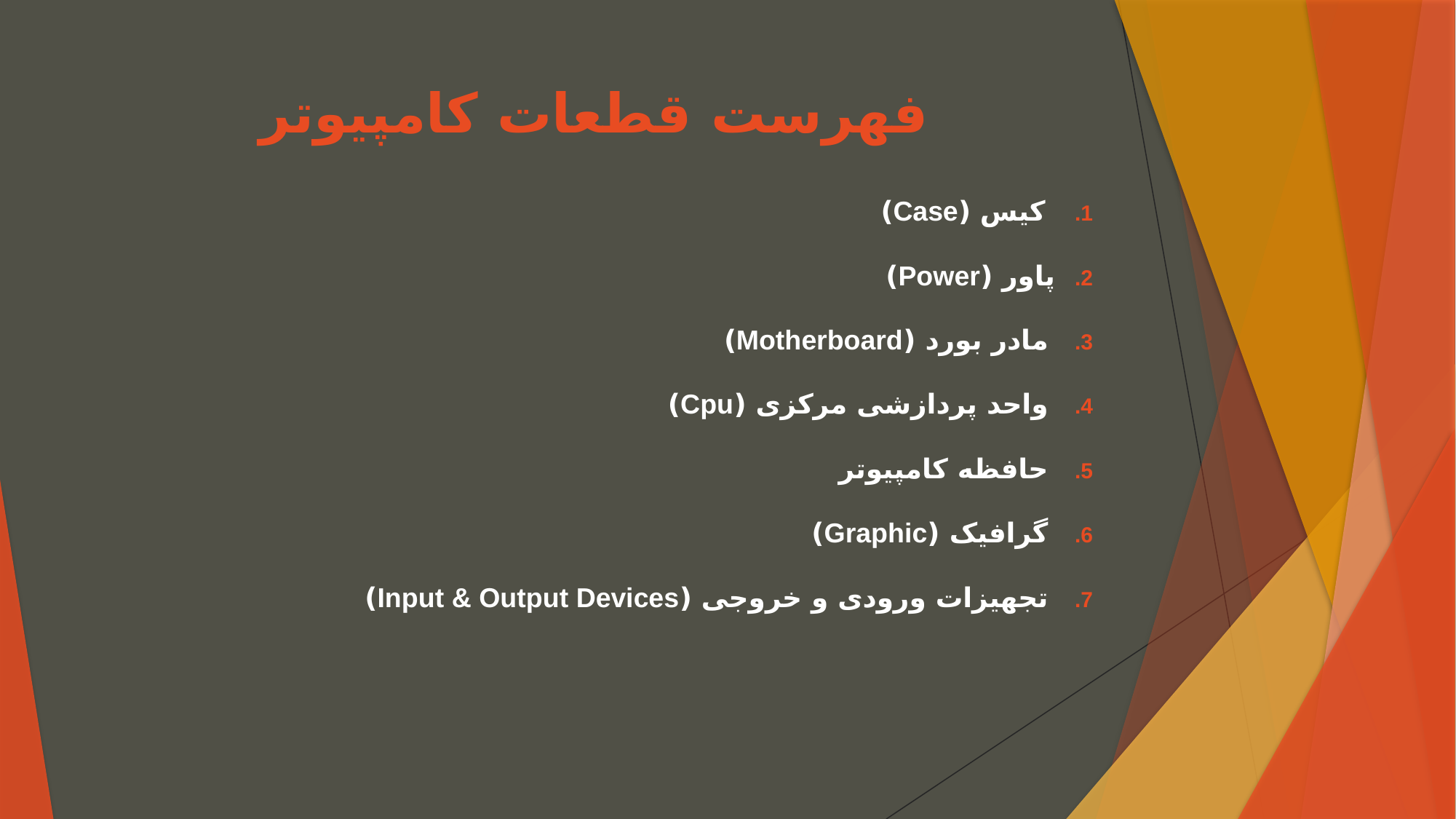

# فهرست قطعات کامپیوتر
 کیس (Case)
پاور (Power)
مادر بورد (Motherboard)
واحد پردازشی مرکزی (Cpu)
حافظه کامپیوتر
گرافیک (Graphic)
تجهیزات ورودی و خروجی (Input & Output Devices)